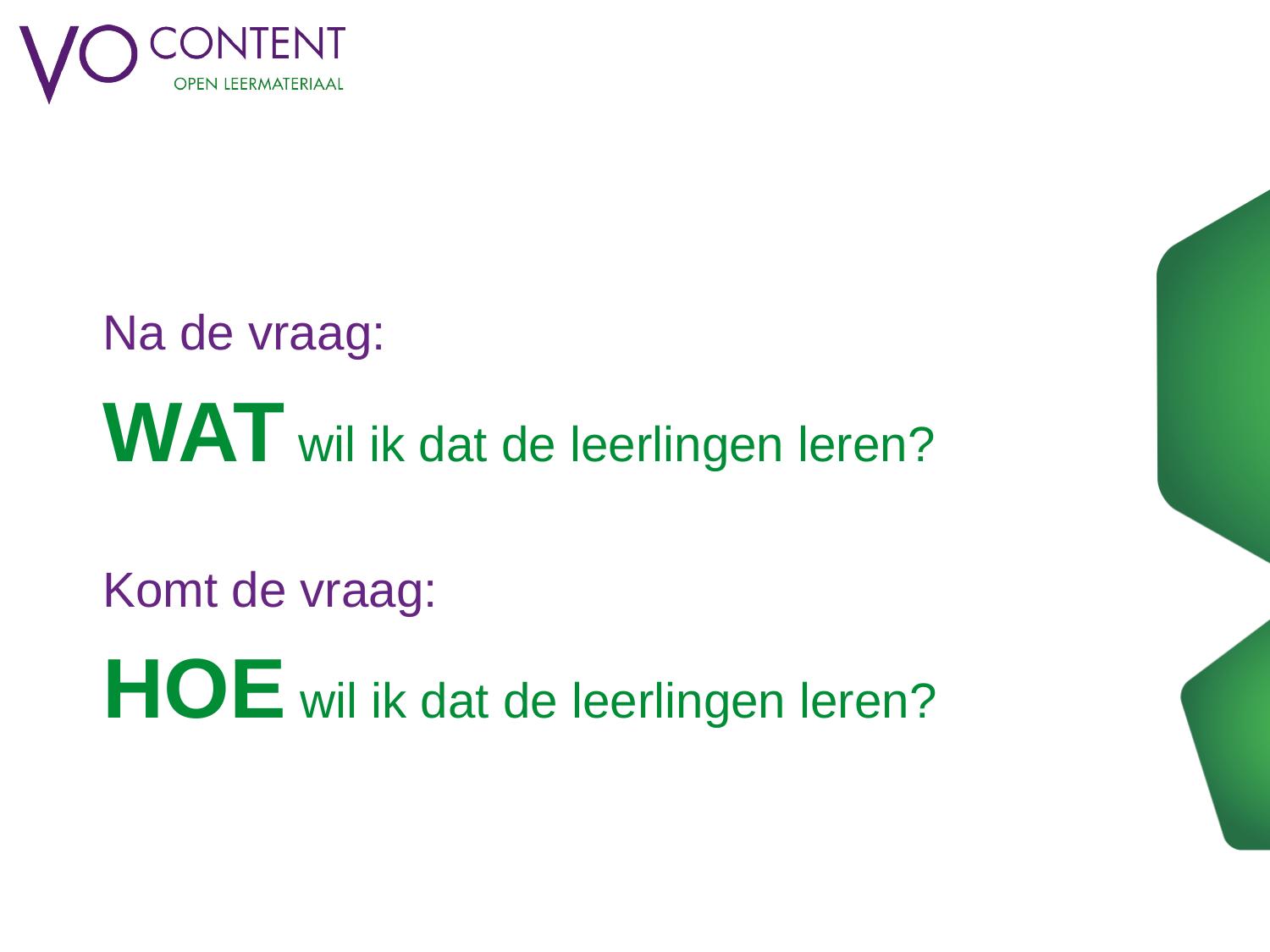

Na de vraag:
WAT wil ik dat de leerlingen leren?

Komt de vraag:
HOE wil ik dat de leerlingen leren?